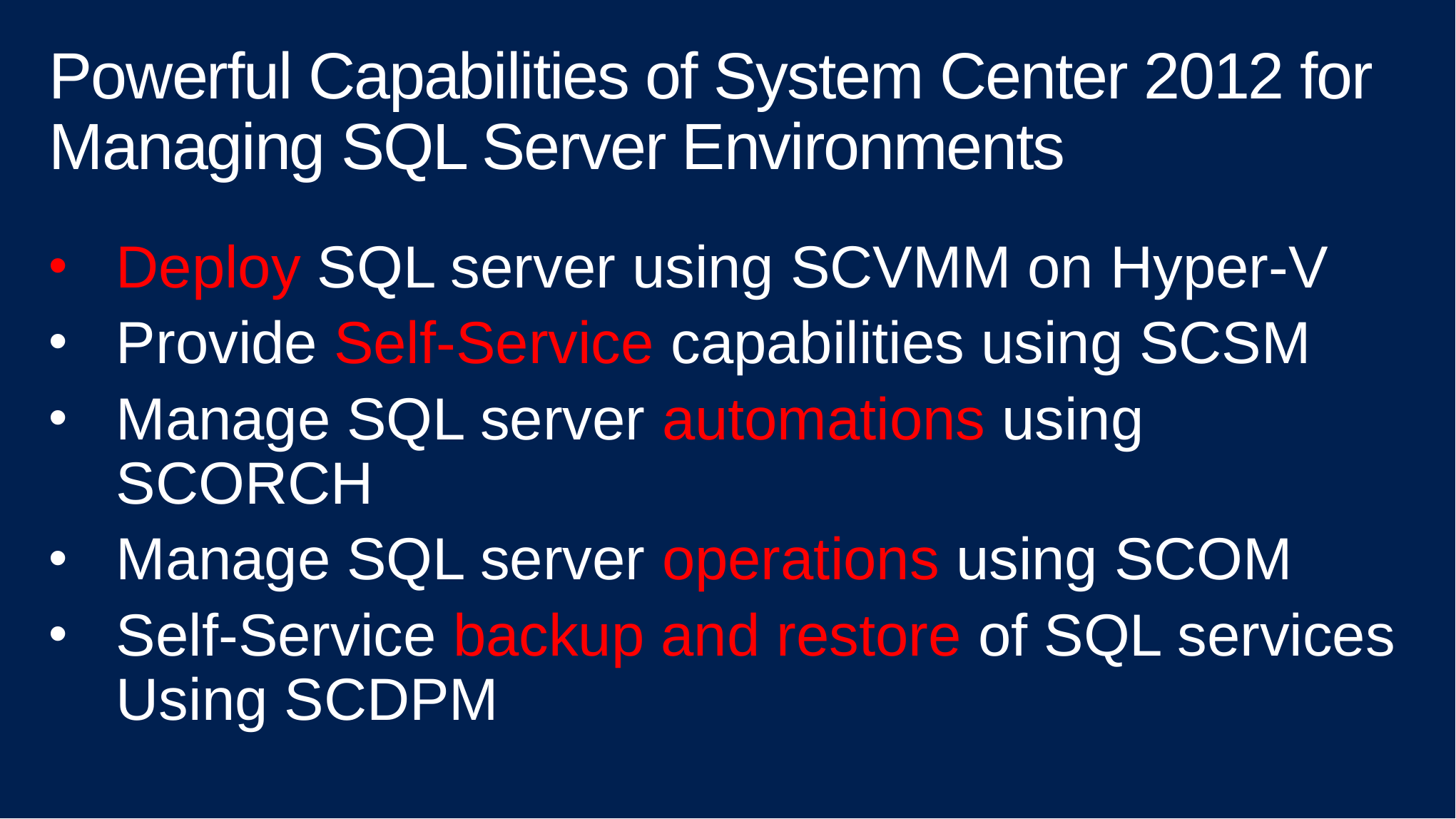

# Powerful Capabilities of System Center 2012 for Managing SQL Server Environments
Deploy SQL server using SCVMM on Hyper-V
Provide Self-Service capabilities using SCSM
Manage SQL server automations using SCORCH
Manage SQL server operations using SCOM
Self-Service backup and restore of SQL services Using SCDPM